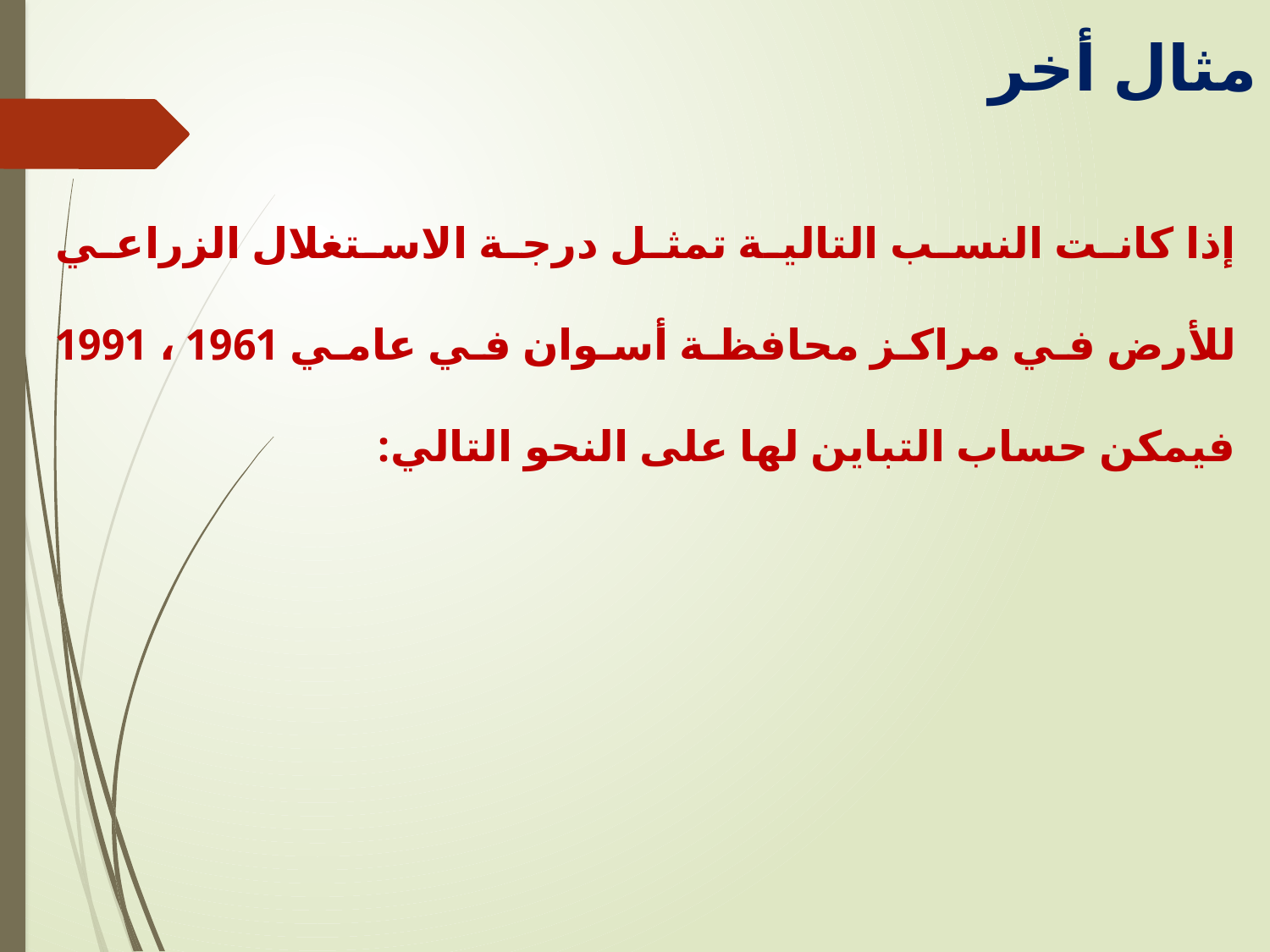

# مثال أخر
إذا كانت النسب التالية تمثل درجة الاستغلال الزراعي للأرض في مراكز محافظة أسوان في عامي 1961 ، 1991 فيمكن حساب التباين لها على النحو التالي: